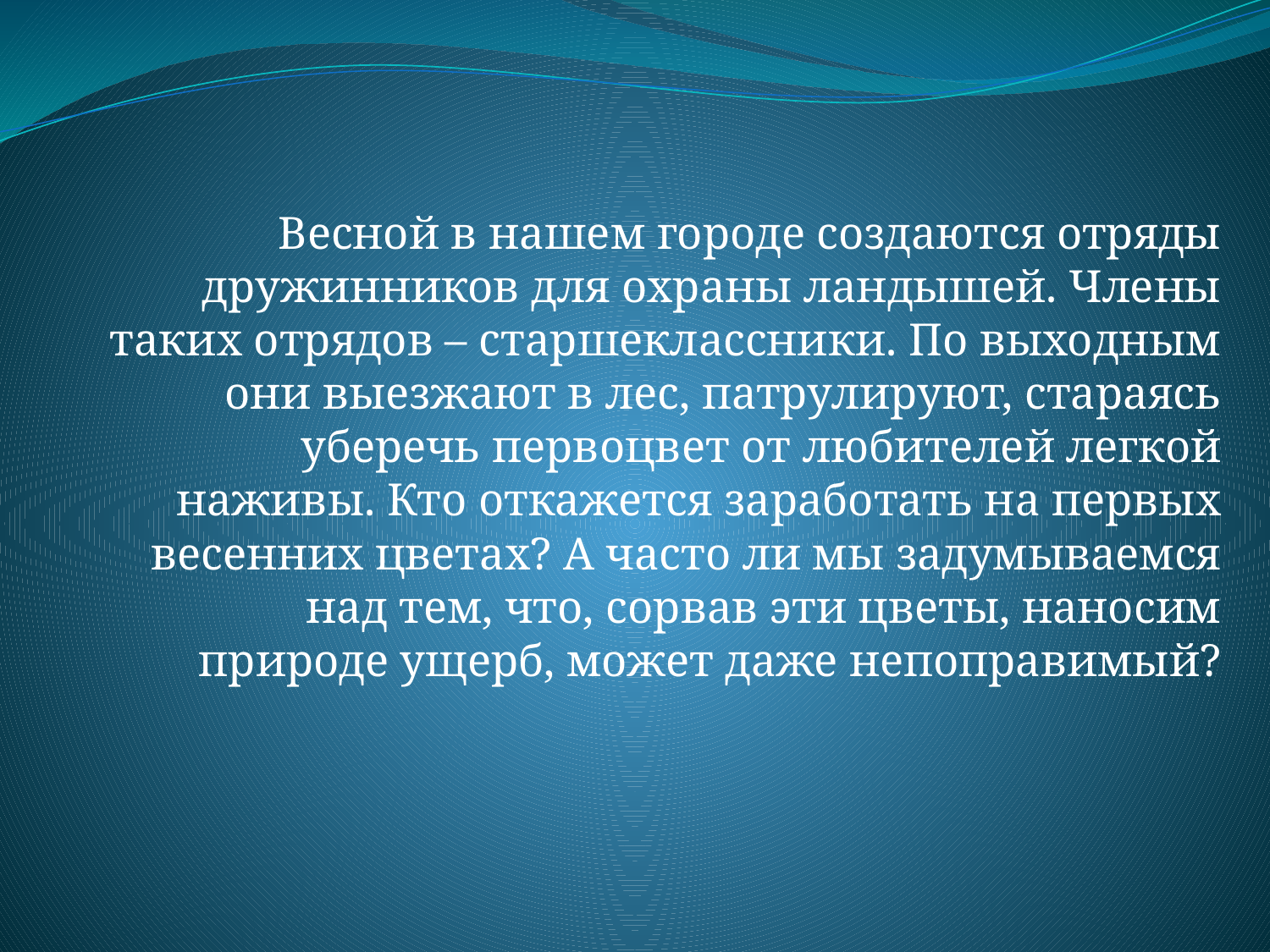

#
Весной в нашем городе создаются отряды дружинников для охраны ландышей. Члены таких отрядов – старшеклассники. По выходным они выезжают в лес, патрулируют, стараясь уберечь первоцвет от любителей легкой наживы. Кто откажется заработать на первых весенних цветах? А часто ли мы задумываемся над тем, что, сорвав эти цветы, наносим природе ущерб, может даже непоправимый?